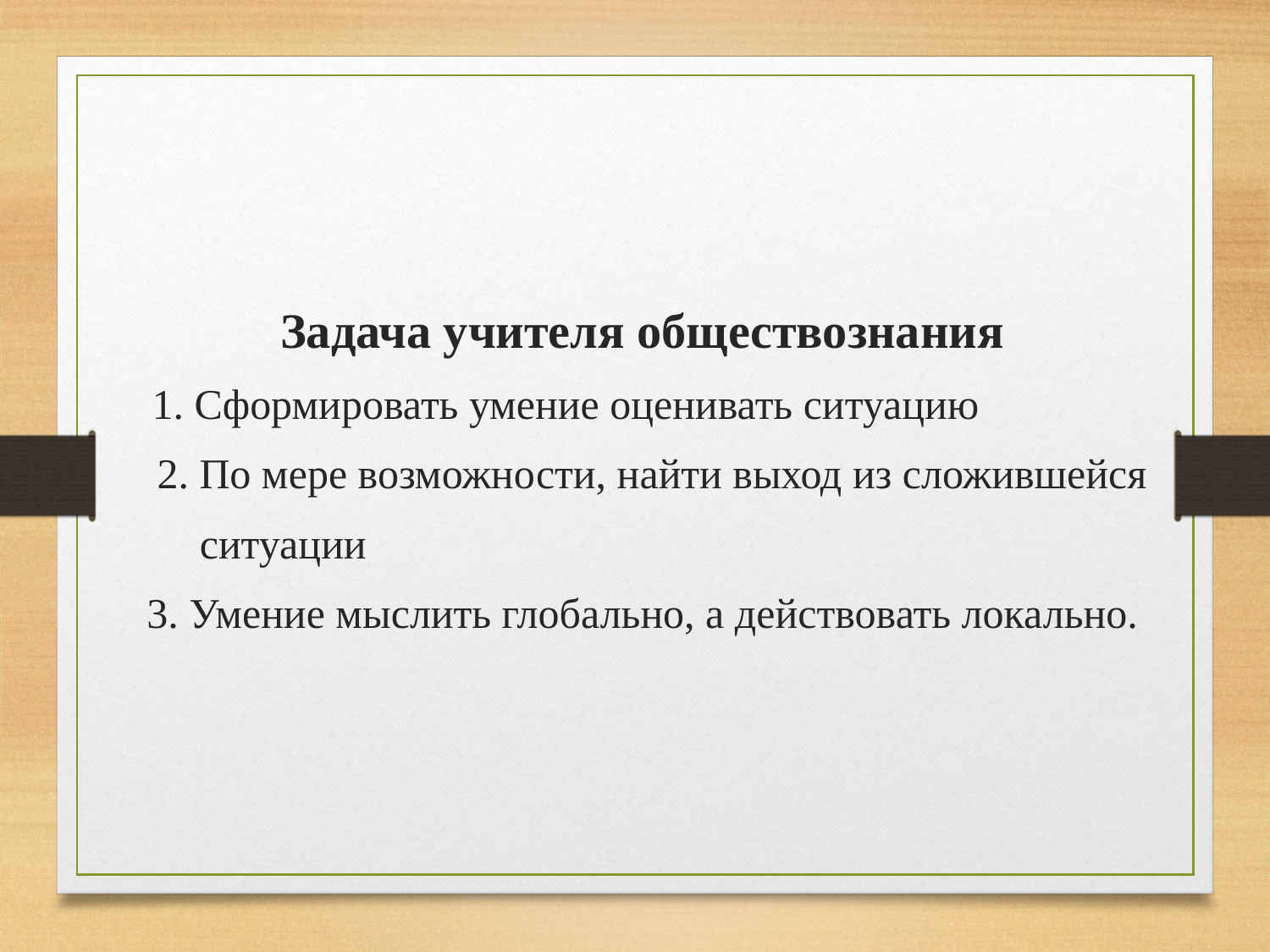

Задача учителя обществознания
     1. Сформировать умение оценивать ситуацию
     2. По мере возможности, найти выход из сложившейся
         ситуации
    3. Умение мыслить глобально, а действовать локально.